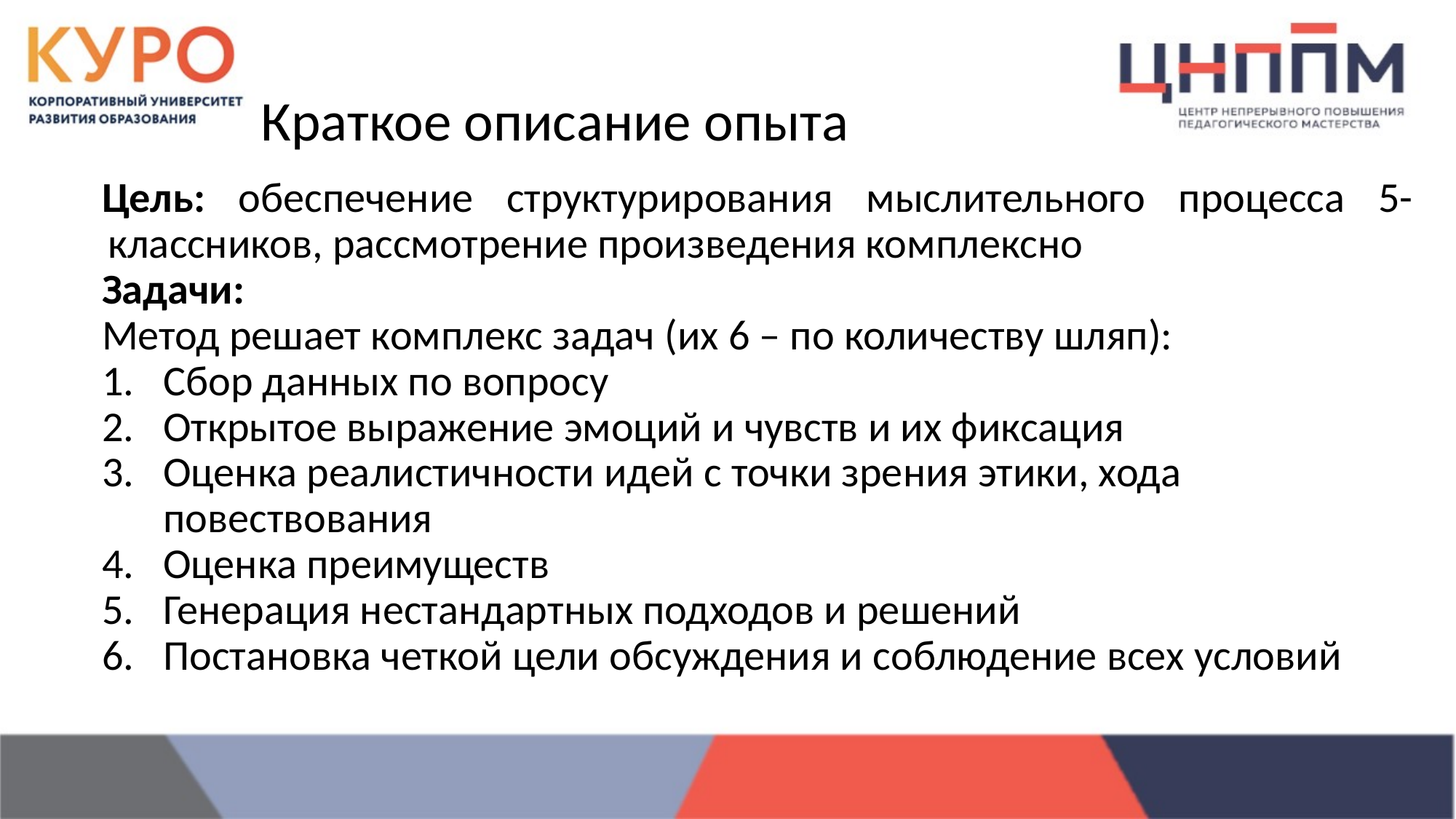

# Краткое описание опыта
Цель: обеспечение структурирования мыслительного процесса 5-классников, рассмотрение произведения комплексно
Задачи:
Метод решает комплекс задач (их 6 – по количеству шляп):
Сбор данных по вопросу
Открытое выражение эмоций и чувств и их фиксация
Оценка реалистичности идей с точки зрения этики, хода повествования
Оценка преимуществ
Генерация нестандартных подходов и решений
Постановка четкой цели обсуждения и соблюдение всех условий